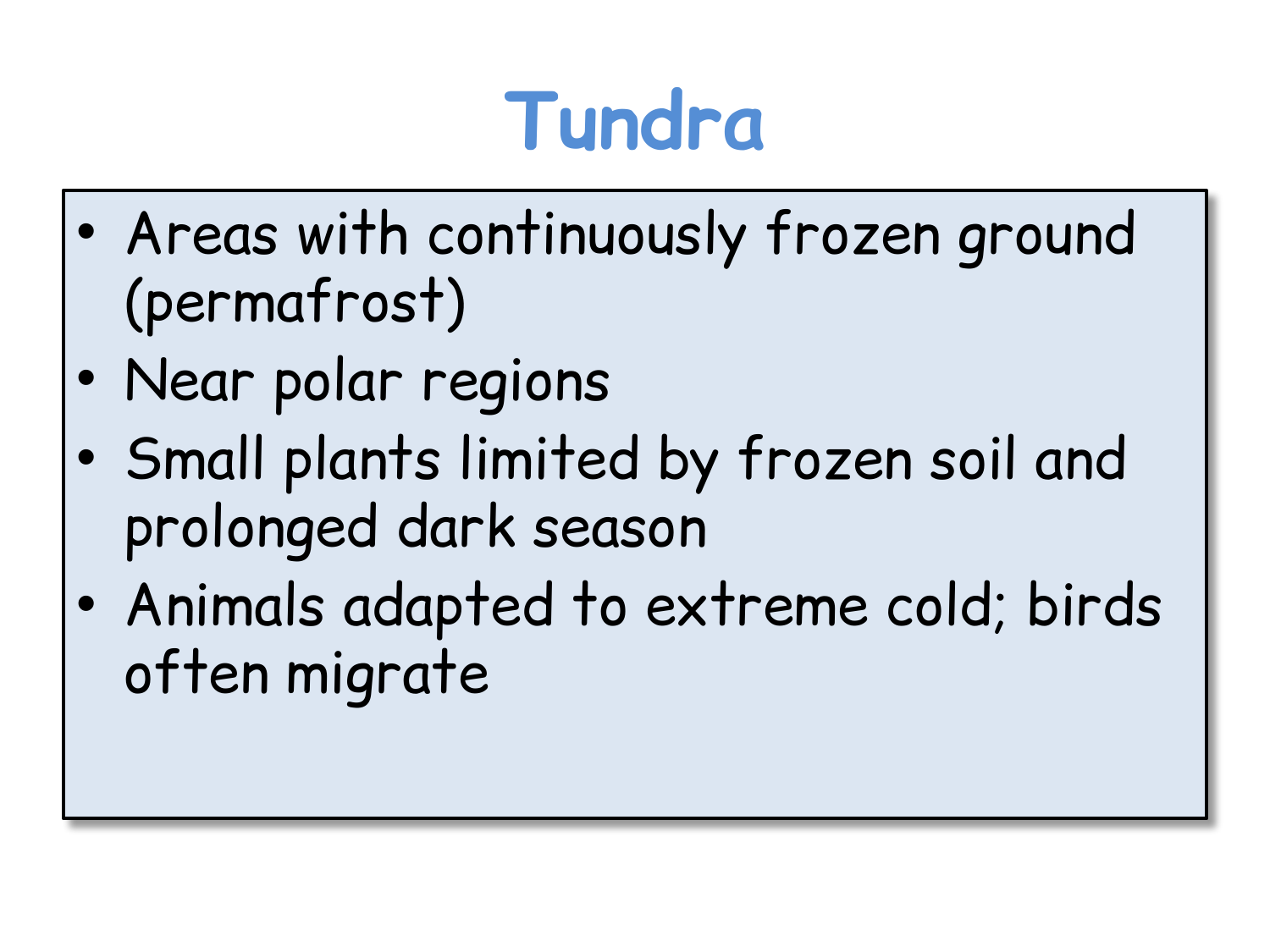

# Tundra
Areas with continuously frozen ground (permafrost)
Near polar regions
Small plants limited by frozen soil and prolonged dark season
Animals adapted to extreme cold; birds often migrate